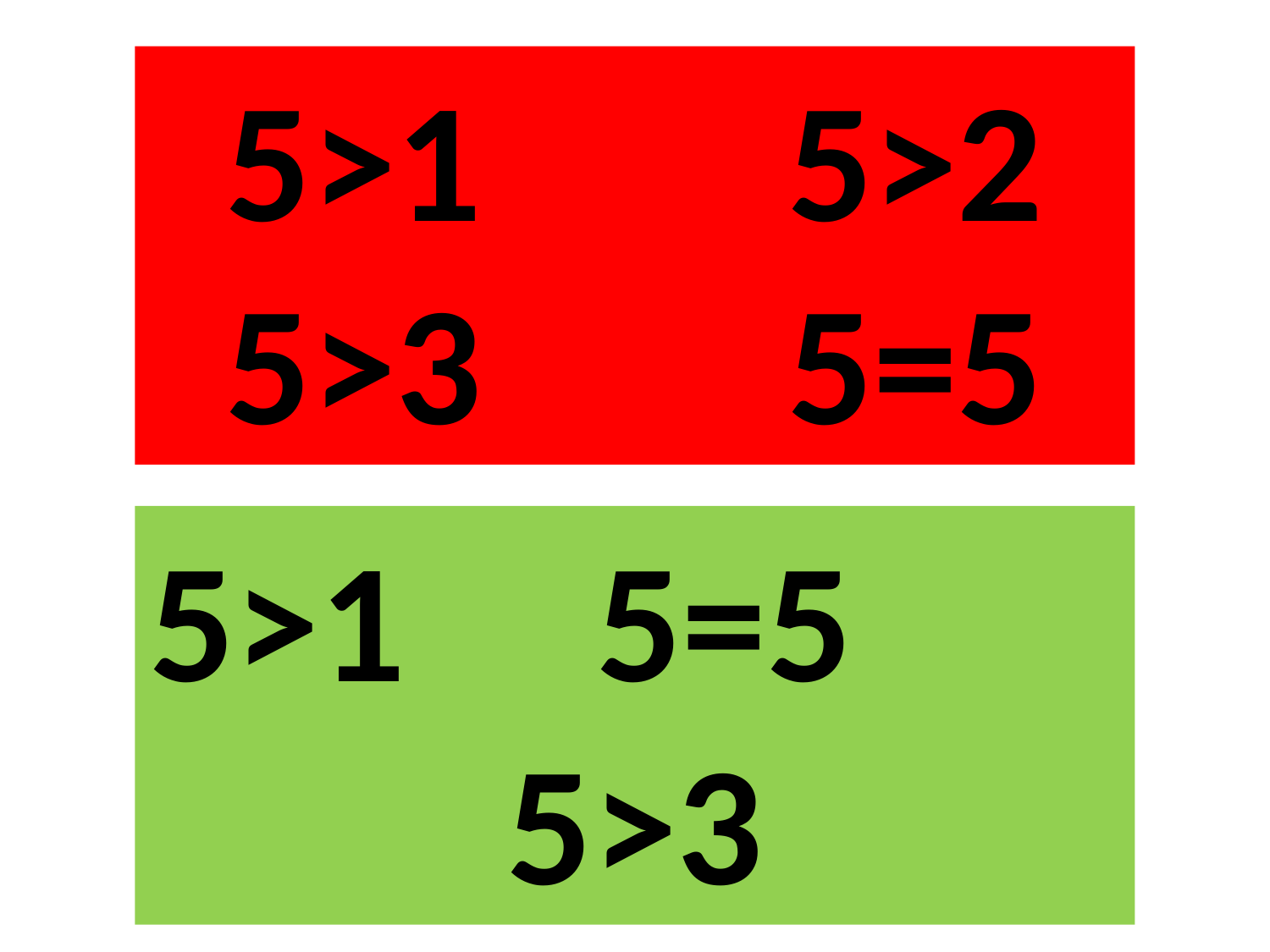

5>1        5>2
5>3        5=5
5>1     5=5
5>3